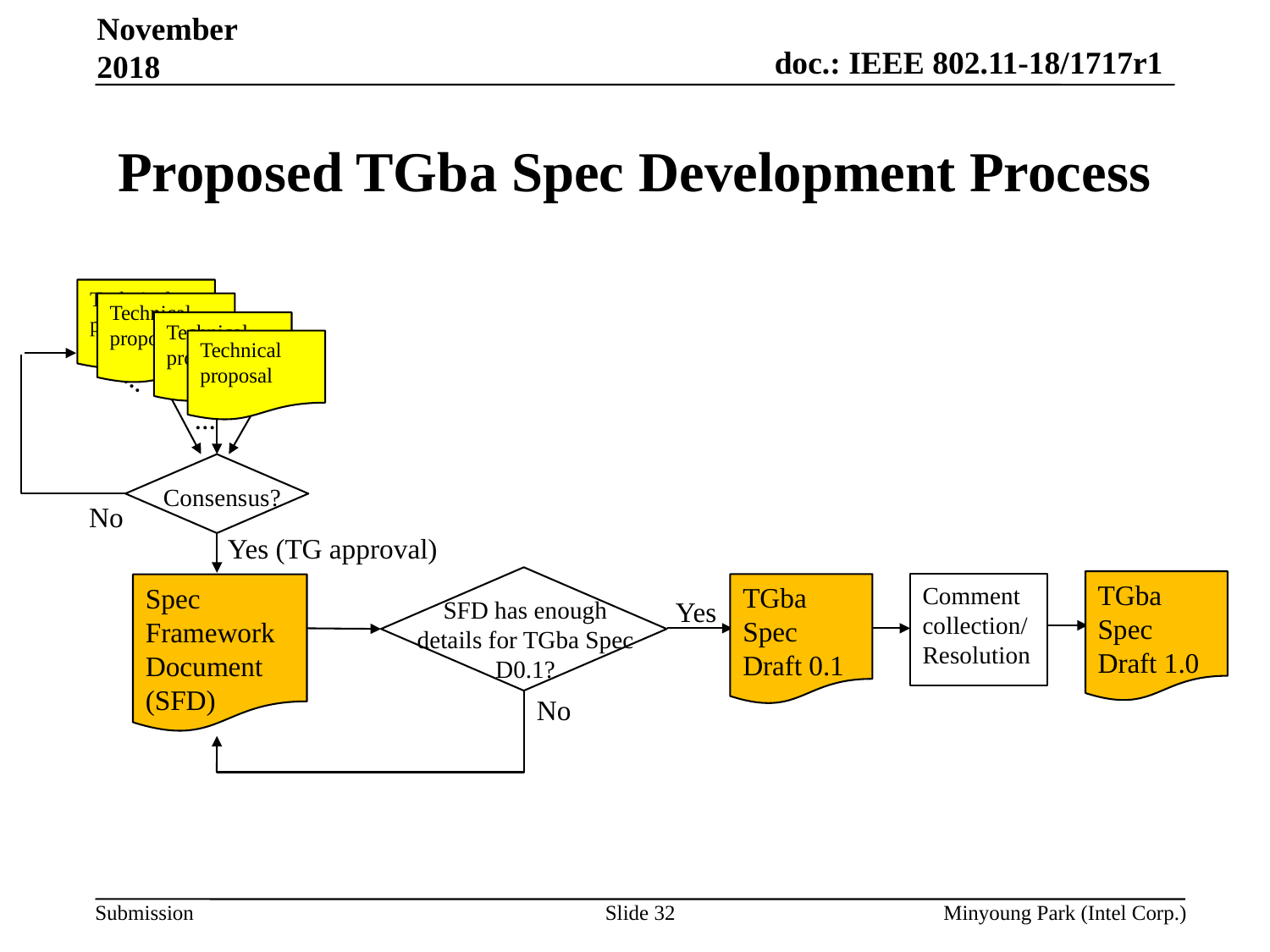

November 2018
# Proposed TGba Spec Development Process
Technical proposal
Technical proposal
Technical proposal
Technical proposal
…
…

Consensus?
No
Yes (TG approval)

SFD has enough
 details for TGba Spec
D0.1?
TGba Spec Draft 1.0
TGba Spec Draft 0.1
Comment collection/
Resolution
Spec Framework Document (SFD)
Yes
No
Slide 32
Minyoung Park (Intel Corp.)